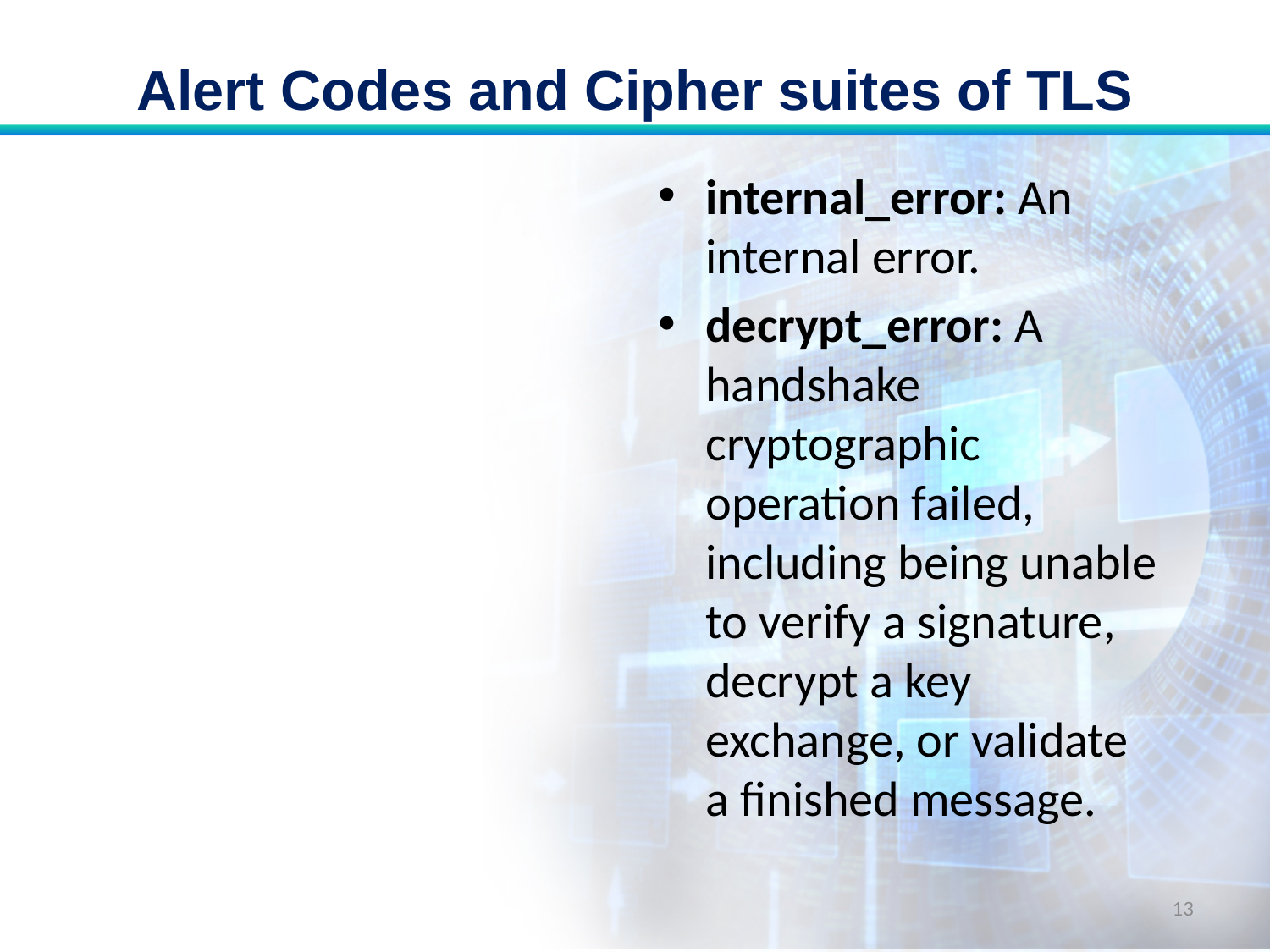

# Alert Codes and Cipher suites of TLS
internal_error: An internal error.
decrypt_error: A handshake cryptographic operation failed, including being unable to verify a signature, decrypt a key exchange, or validate a finished message.
13